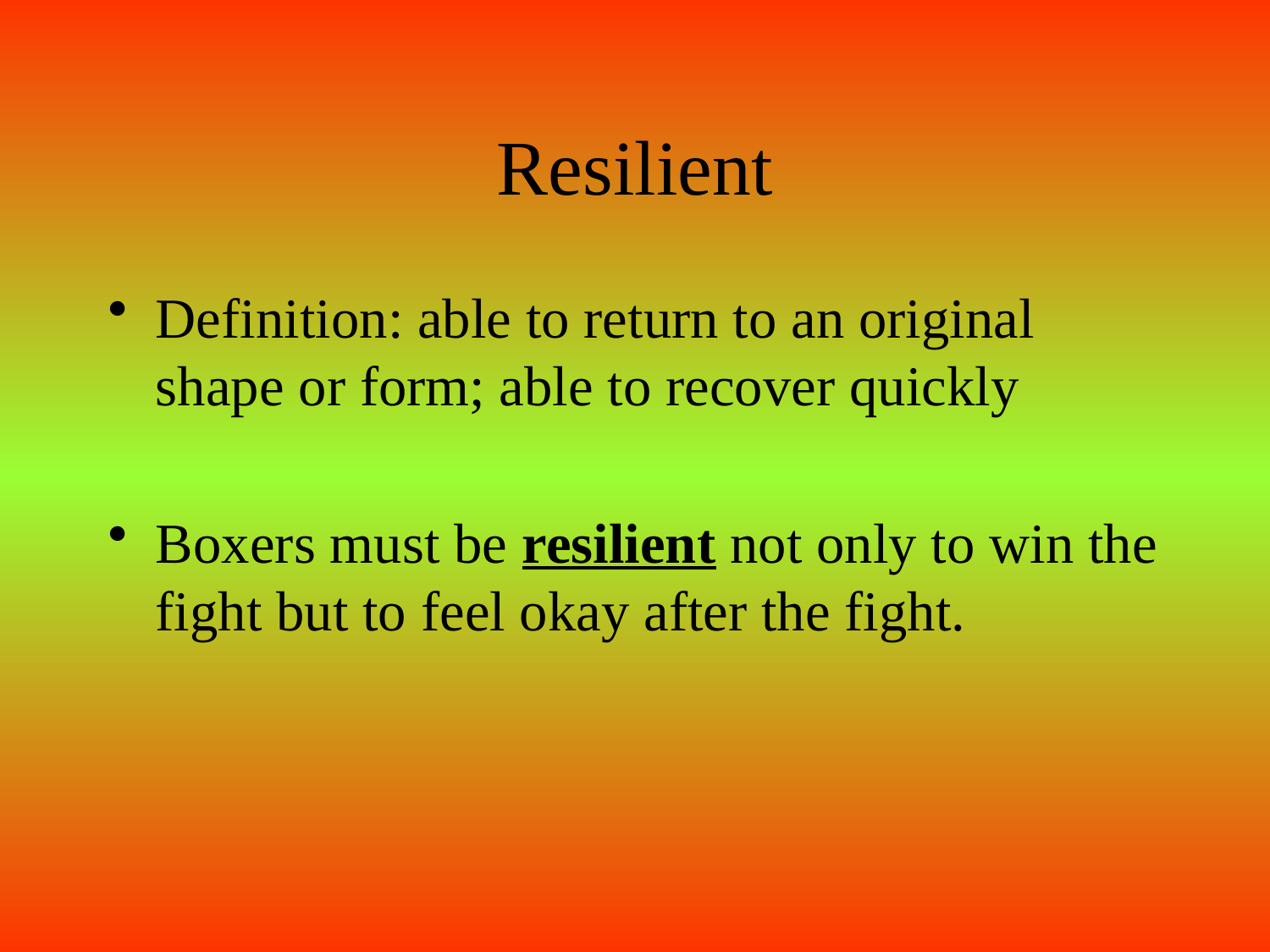

# Resilient
Definition: able to return to an original shape or form; able to recover quickly

Boxers must be resilient not only to win the fight but to feel okay after the fight.